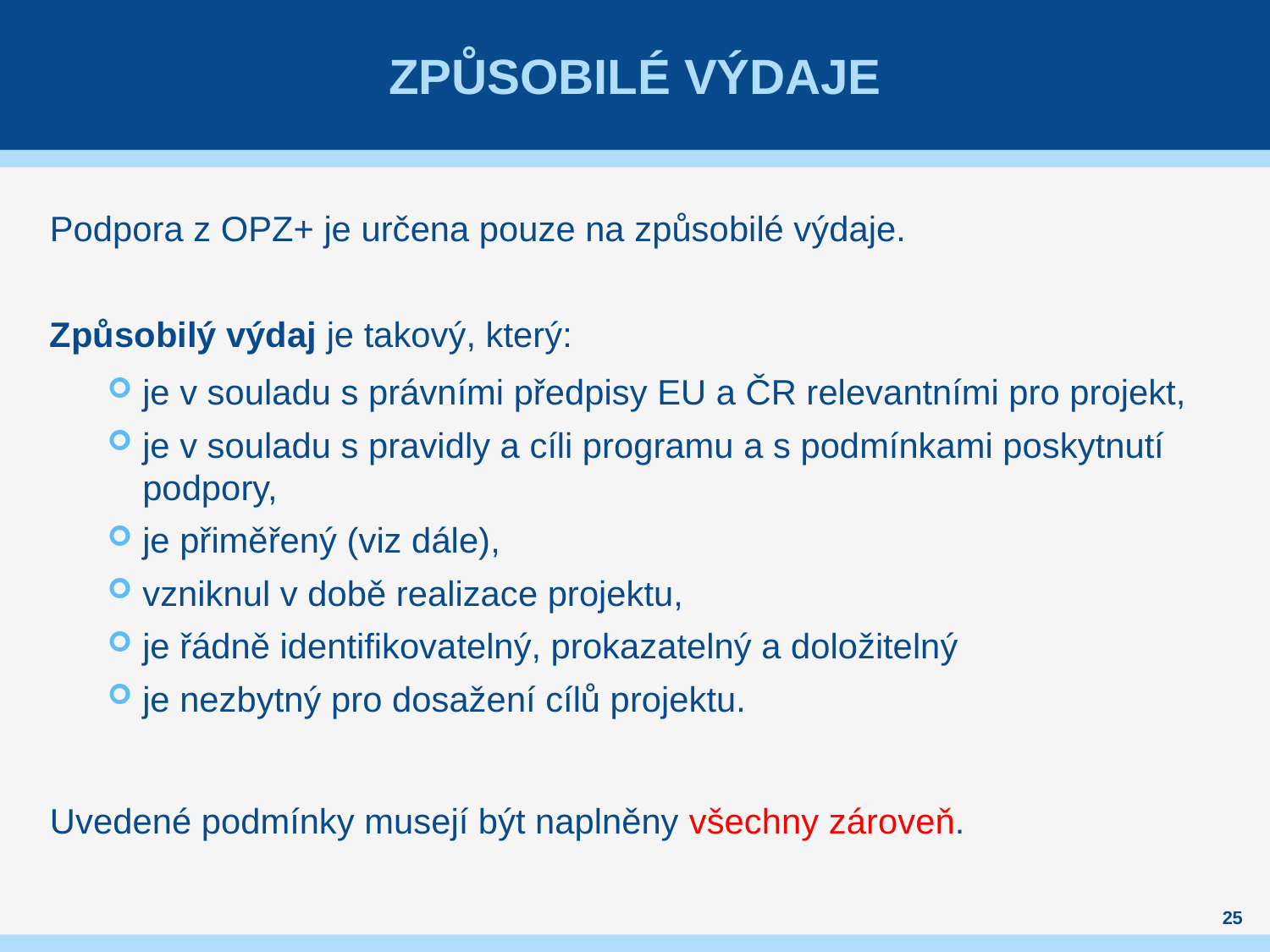

# způsobilé výdaje
Podpora z OPZ+ je určena pouze na způsobilé výdaje.
Způsobilý výdaj je takový, který:
je v souladu s právními předpisy EU a ČR relevantními pro projekt,
je v souladu s pravidly a cíli programu a s podmínkami poskytnutí podpory,
je přiměřený (viz dále),
vzniknul v době realizace projektu,
je řádně identifikovatelný, prokazatelný a doložitelný
je nezbytný pro dosažení cílů projektu.

Uvedené podmínky musejí být naplněny všechny zároveň.

25